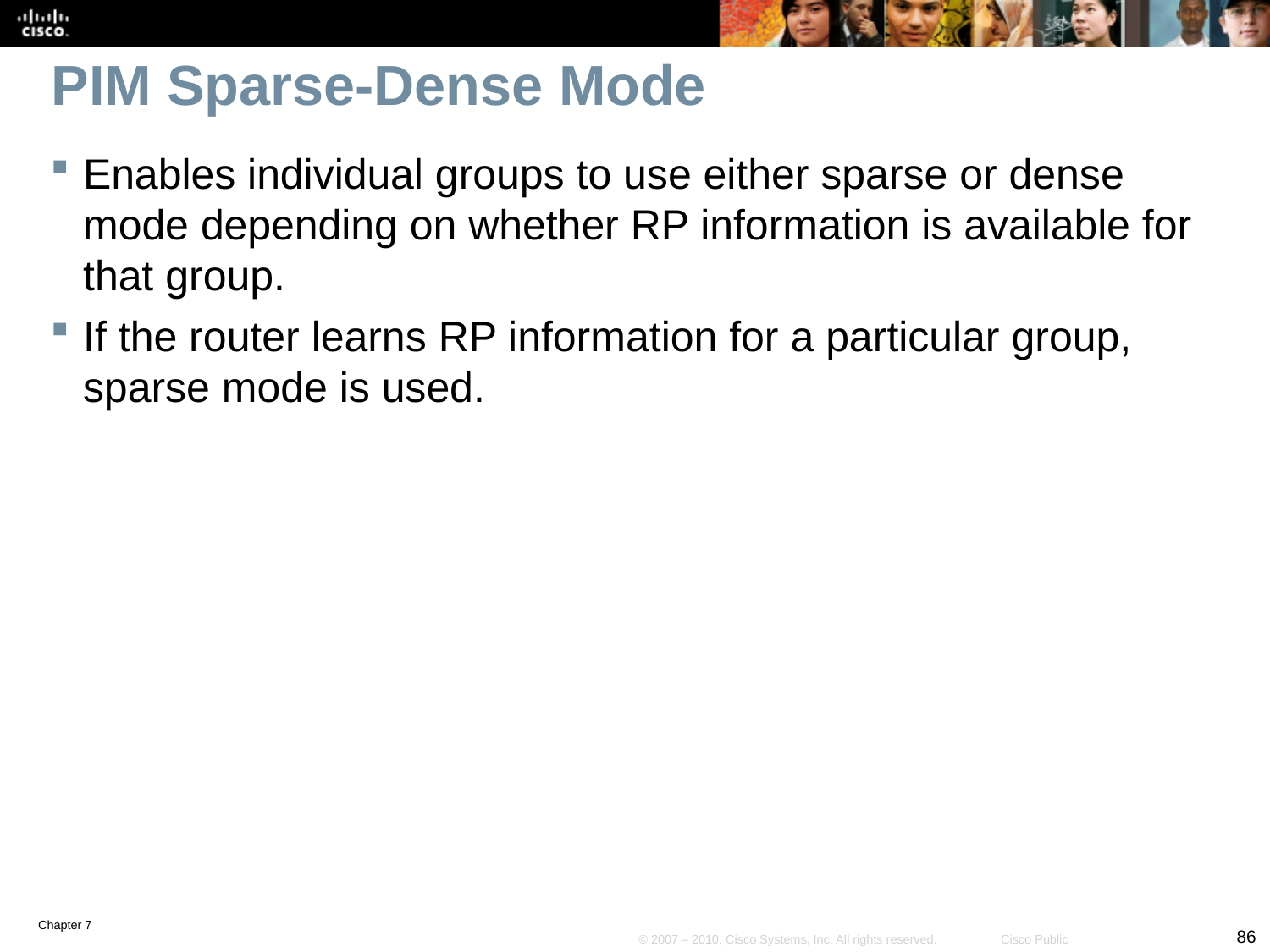

# PIM Sparse-Dense Mode
Enables individual groups to use either sparse or dense mode depending on whether RP information is available for that group.
If the router learns RP information for a particular group, sparse mode is used.